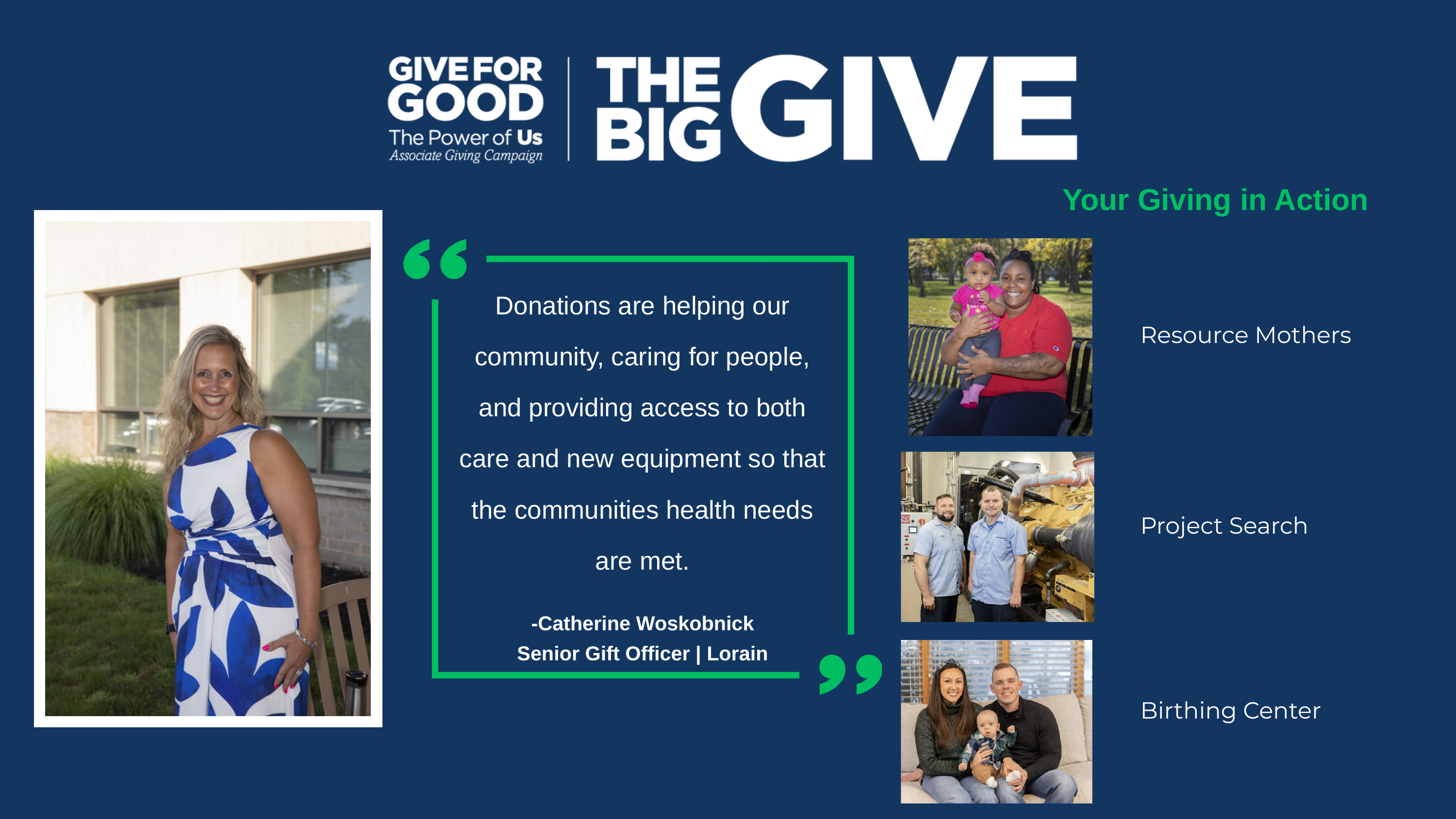

Your Giving in Action

Donations are helping our community, caring for people, and providing access to both care and new equipment so that the communities health needs are met.

-Catherine Woskobnick
Senior Gift Officer | Lorain

Resource Mothers

Project Search

Birthing Center